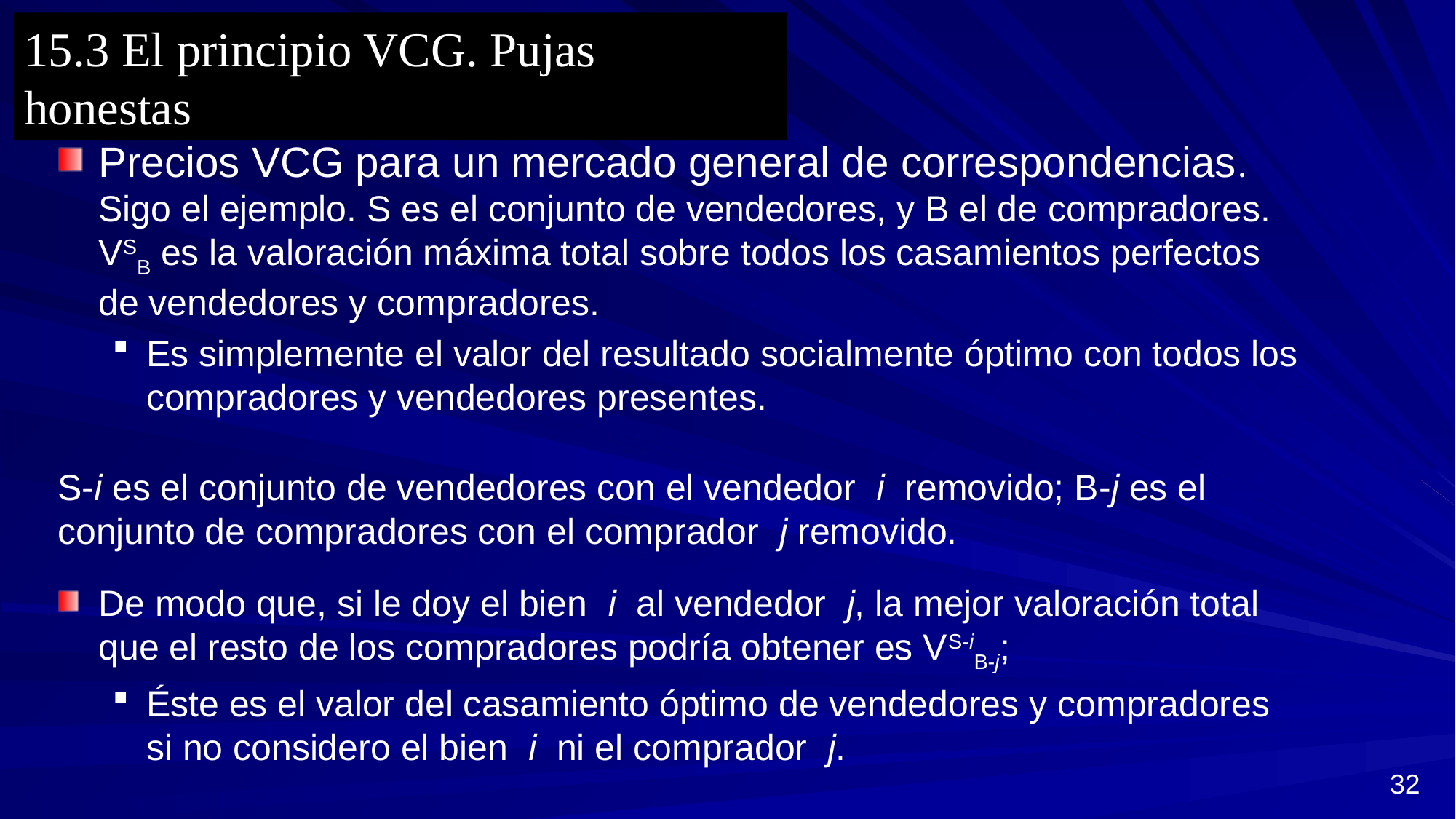

15.3 El principio VCG. Pujas honestas
Precios VCG para un mercado general de correspondencias. Sigo el ejemplo. S es el conjunto de vendedores, y B el de compradores. VSB es la valoración máxima total sobre todos los casamientos perfectos de vendedores y compradores.
Es simplemente el valor del resultado socialmente óptimo con todos los compradores y vendedores presentes.

S-i es el conjunto de vendedores con el vendedor  i  removido; B-j es el conjunto de compradores con el comprador  j removido.

De modo que, si le doy el bien  i  al vendedor  j, la mejor valoración total que el resto de los compradores podría obtener es VS-iB-j;
Éste es el valor del casamiento óptimo de vendedores y compradores si no considero el bien  i  ni el comprador  j.
32